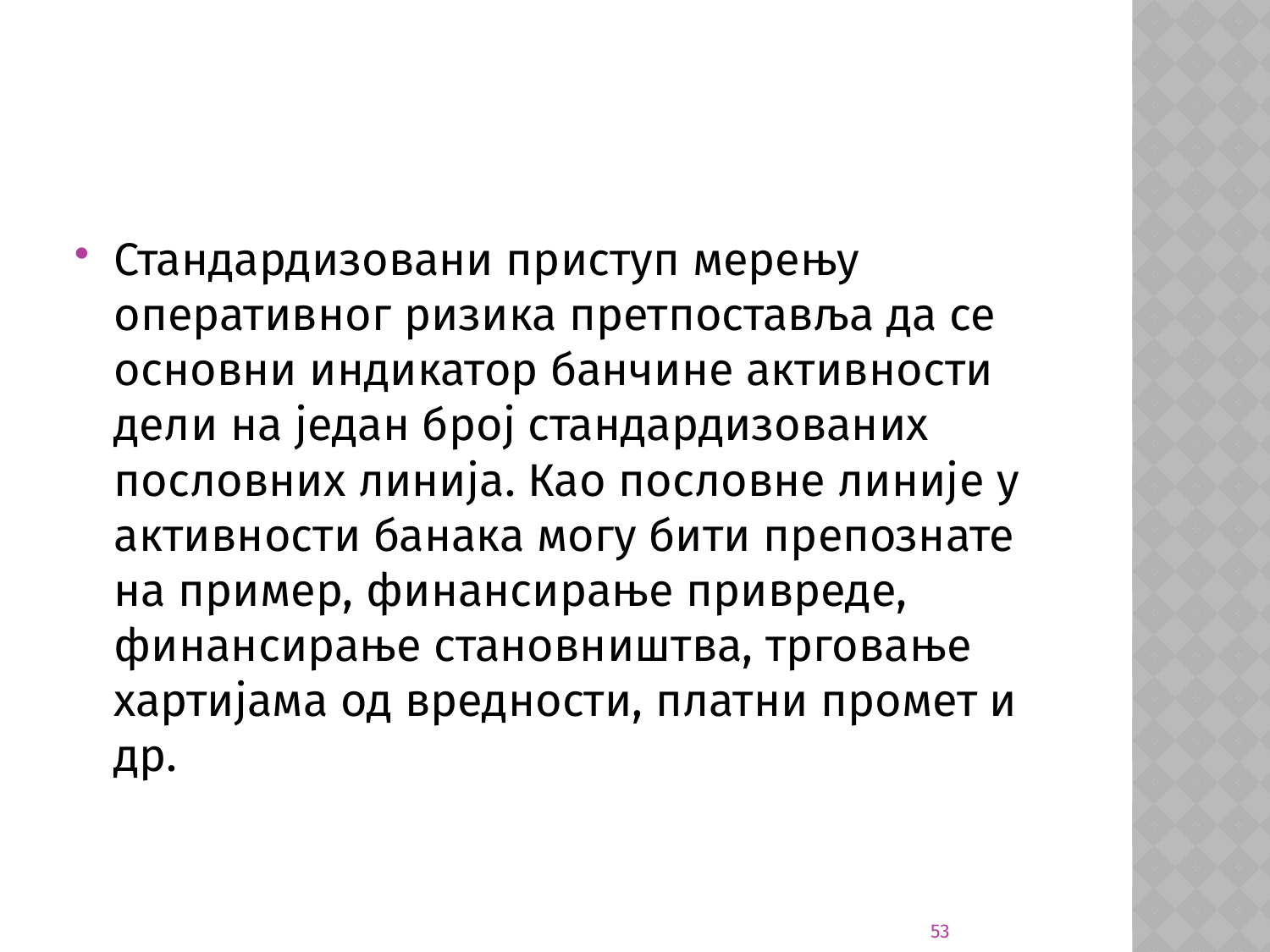

#
Стандардизовани приступ мерењу оперативног ризика претпоставља да се основни индикатор банчине активности дели на један број стандардизованих пословних линија. Као пословне линије у активности банака могу бити препознате на пример, финансирање привреде, финансирање становништва, трговање хартијама од вредности, платни промет и др.

53